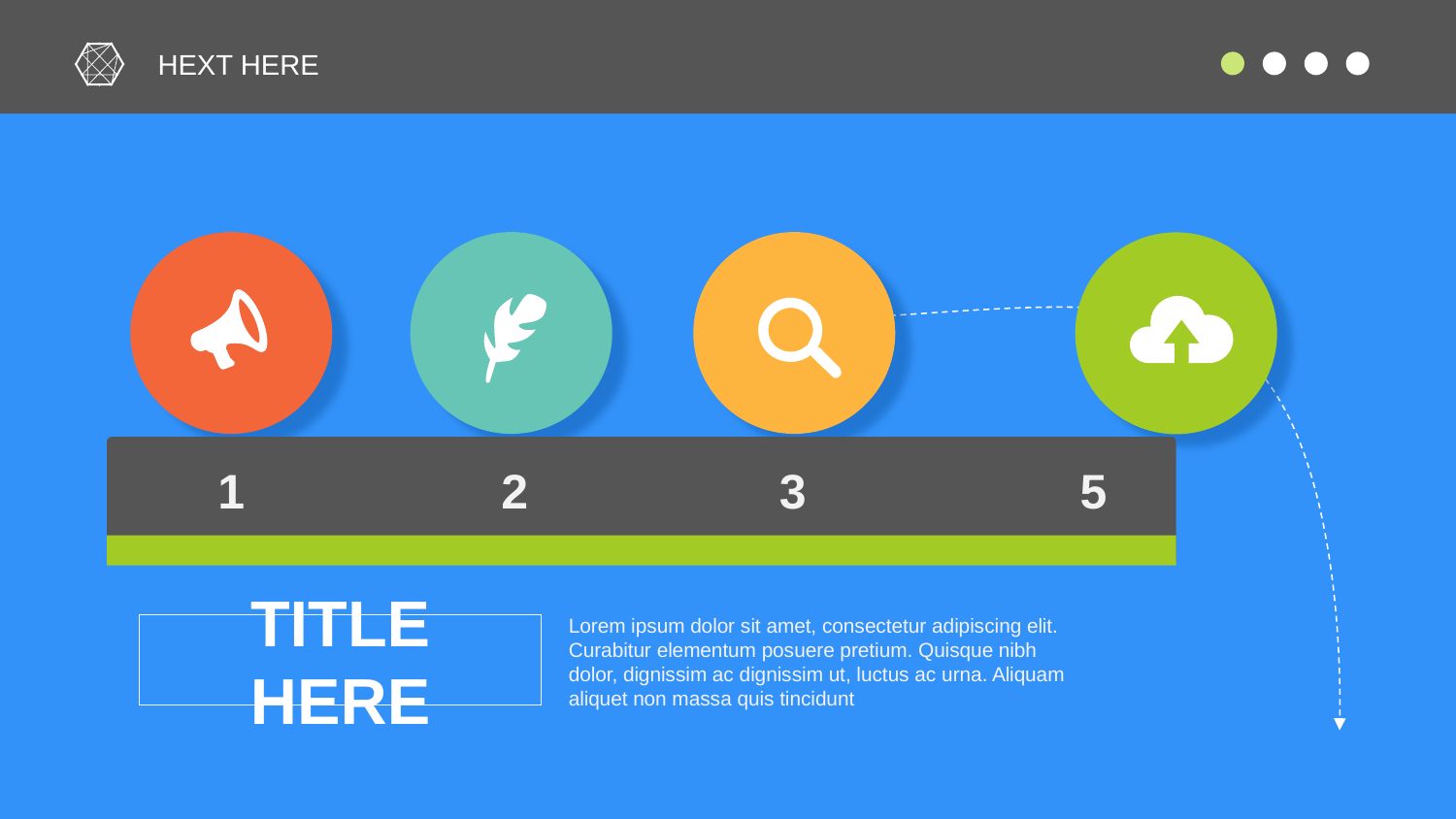

HEXT HERE

1
2
3
5
Lorem ipsum dolor sit amet, consectetur adipiscing elit. Curabitur elementum posuere pretium. Quisque nibh dolor, dignissim ac dignissim ut, luctus ac urna. Aliquam aliquet non massa quis tincidunt
TITLE HERE